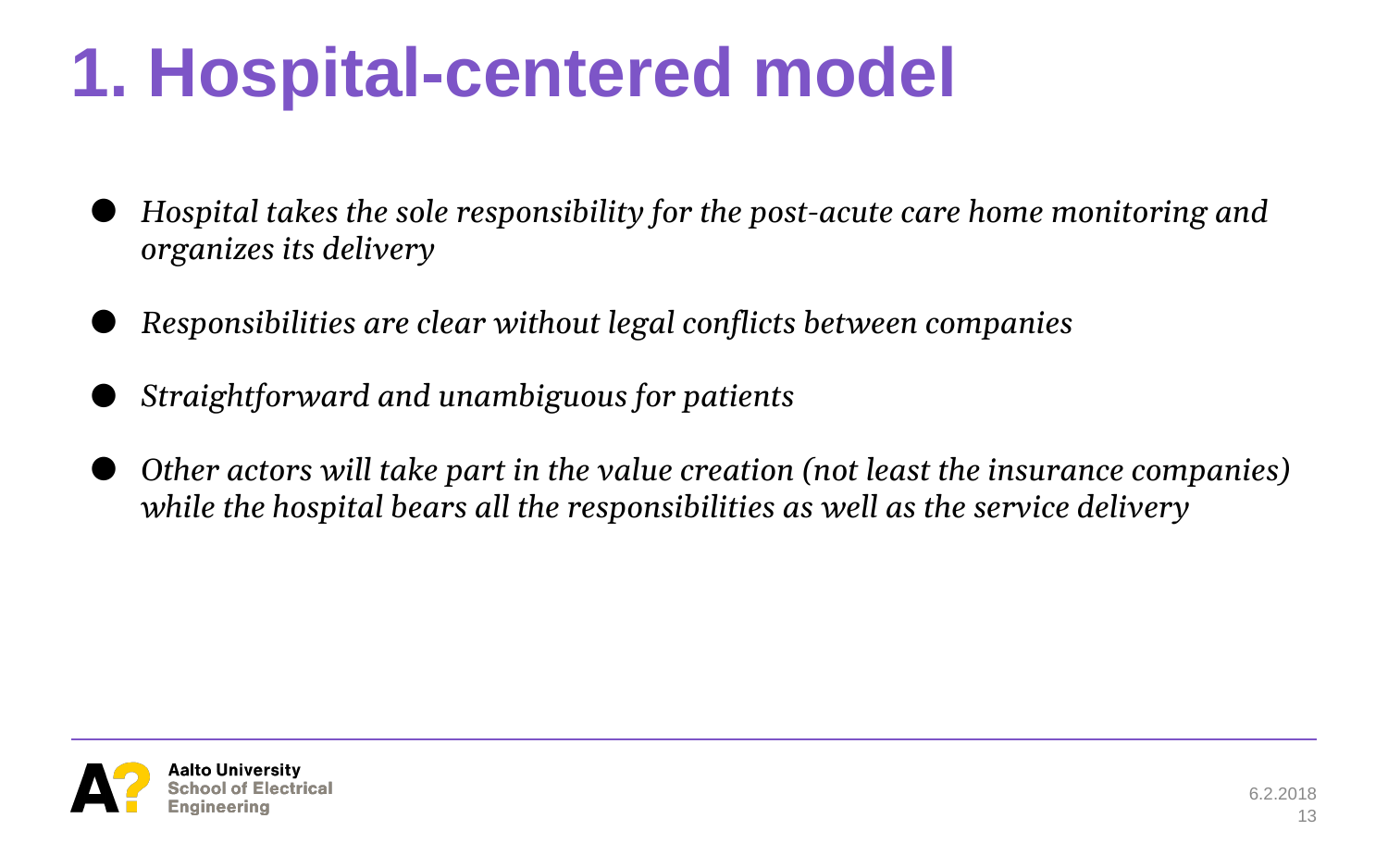

# 1. Hospital-centered model
Hospital takes the sole responsibility for the post-acute care home monitoring and organizes its delivery
Responsibilities are clear without legal conflicts between companies
Straightforward and unambiguous for patients
Other actors will take part in the value creation (not least the insurance companies) while the hospital bears all the responsibilities as well as the service delivery
6.2.2018
13